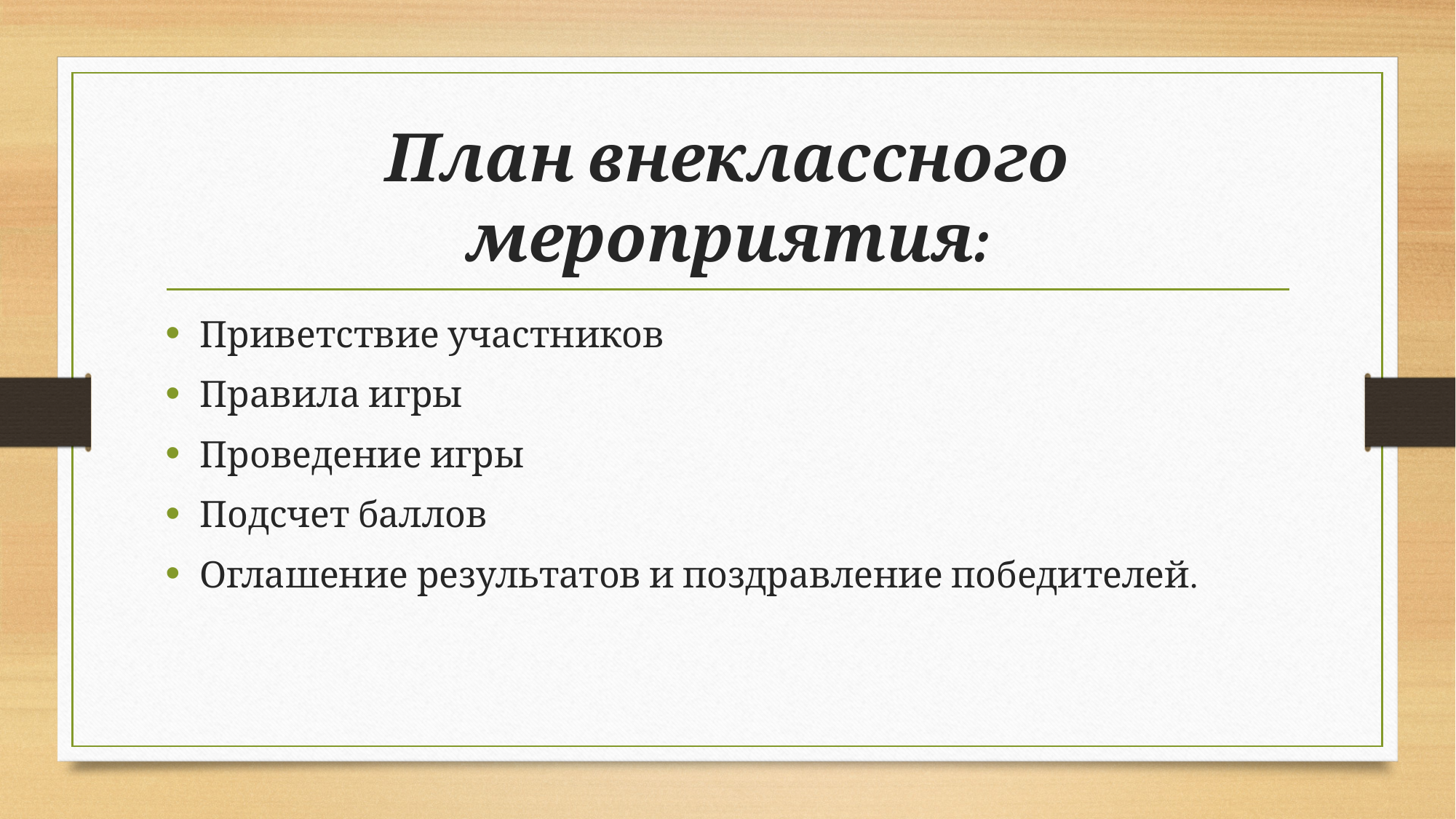

# План внеклассного мероприятия:
Приветствие участников
Правила игры
Проведение игры
Подсчет баллов
Оглашение результатов и поздравление победителей.